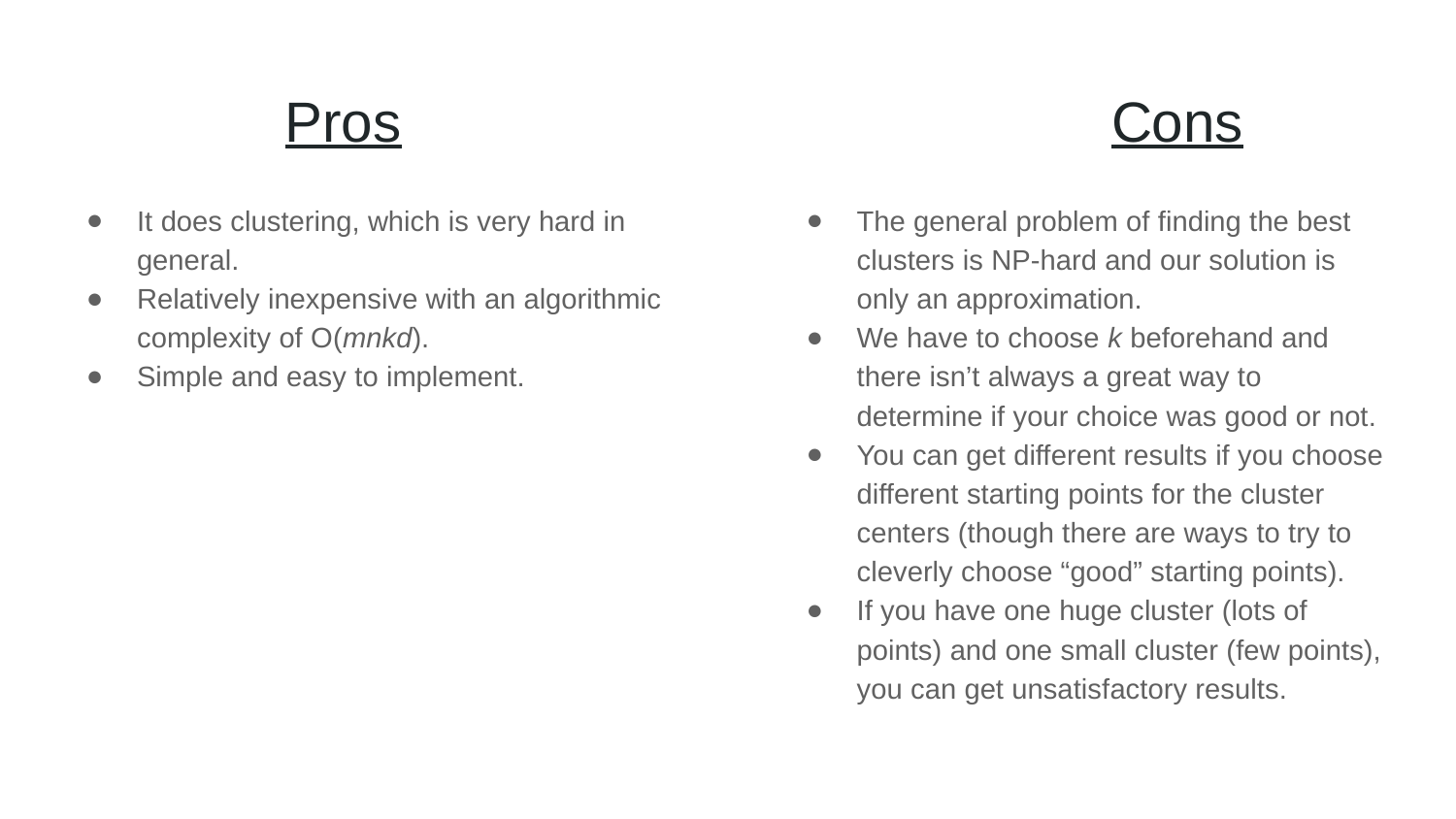

# Pros                                             Cons
It does clustering, which is very hard in general.
Relatively inexpensive with an algorithmic complexity of O(mnkd).
Simple and easy to implement.
The general problem of finding the best clusters is NP-hard and our solution is only an approximation.
We have to choose k beforehand and there isn’t always a great way to determine if your choice was good or not.
You can get different results if you choose different starting points for the cluster centers (though there are ways to try to cleverly choose “good” starting points).
If you have one huge cluster (lots of points) and one small cluster (few points), you can get unsatisfactory results.